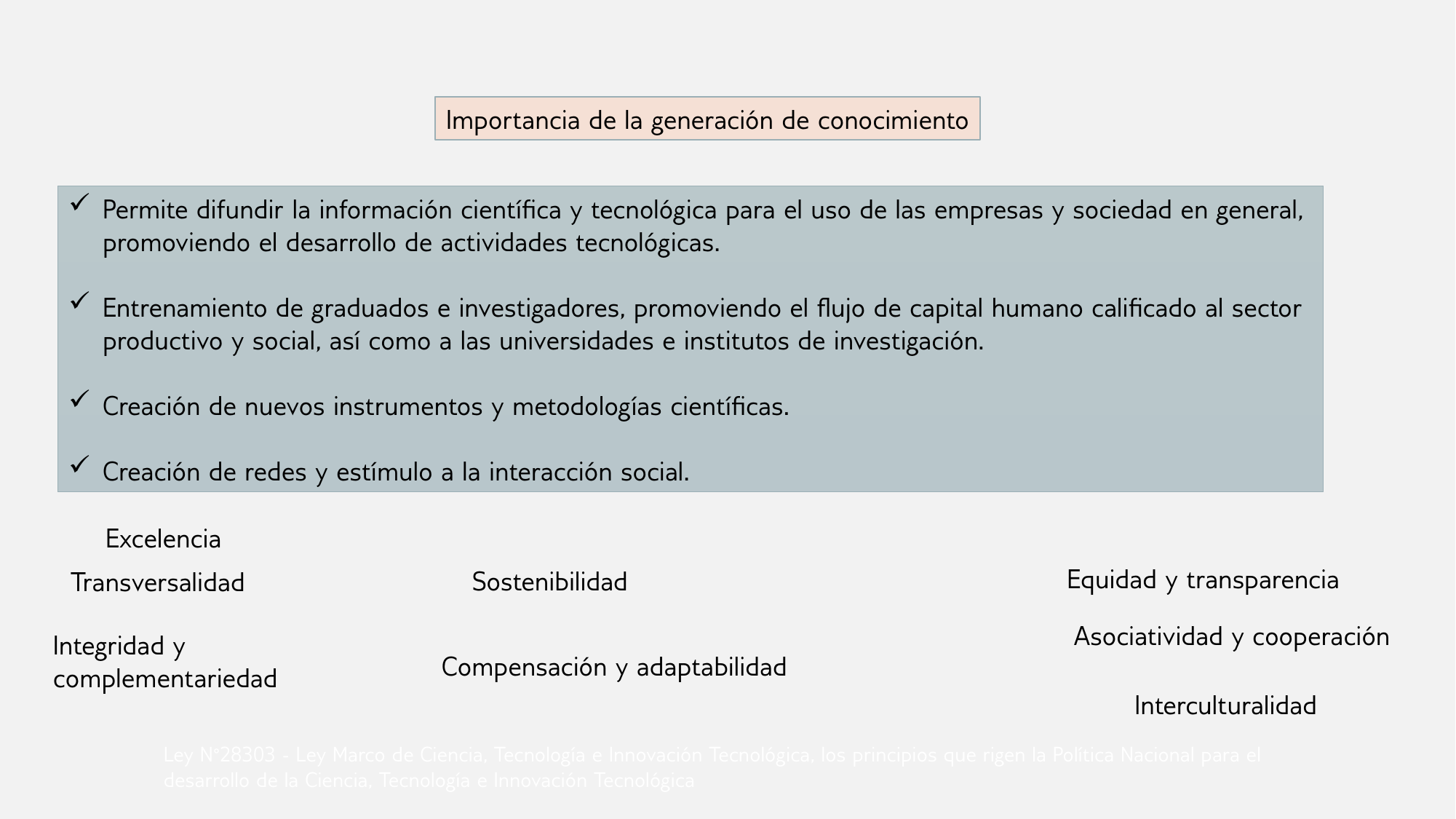

Importancia de la generación de conocimiento
Permite difundir la información científica y tecnológica para el uso de las empresas y sociedad en general, promoviendo el desarrollo de actividades tecnológicas.

Entrenamiento de graduados e investigadores, promoviendo el flujo de capital humano calificado al sector productivo y social, así como a las universidades e institutos de investigación.

Creación de nuevos instrumentos y metodologías científicas.

Creación de redes y estímulo a la interacción social.
Excelencia
Equidad y transparencia
Sostenibilidad
Transversalidad
Asociatividad y cooperación
Integridad y complementariedad
Compensación y adaptabilidad
Interculturalidad
Ley N°28303 - Ley Marco de Ciencia, Tecnología e Innovación Tecnológica, los principios que rigen la Política Nacional para el desarrollo de la Ciencia, Tecnología e Innovación Tecnológica